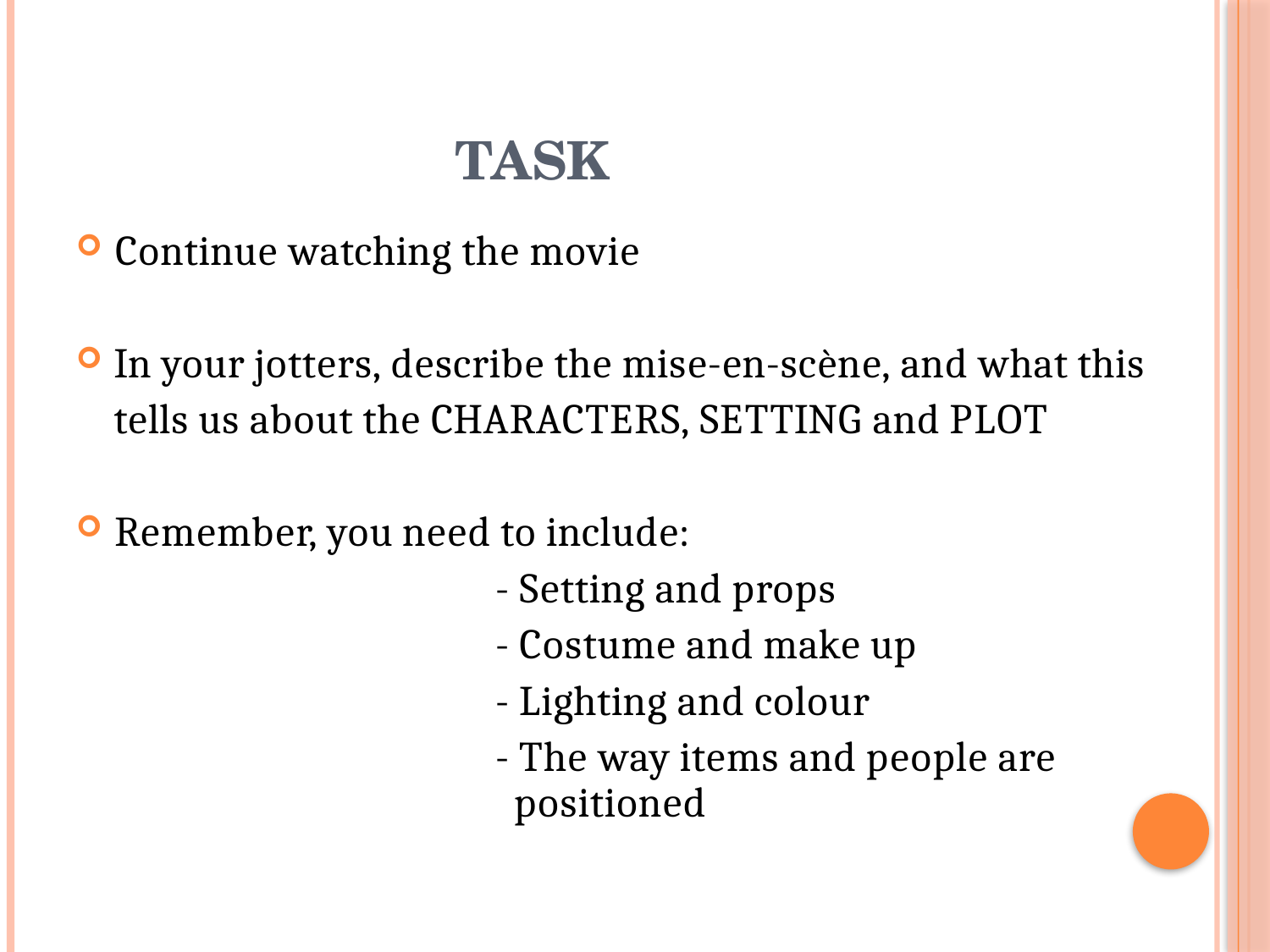

# Task
Continue watching the movie

In your jotters, describe the mise-en-scène, and what this
    tells us about the CHARACTERS, SETTING and PLOT

Remember, you need to include:
				- Setting and props
				- Costume and make up
				- Lighting and colour
				- The way items and people are 					  positioned